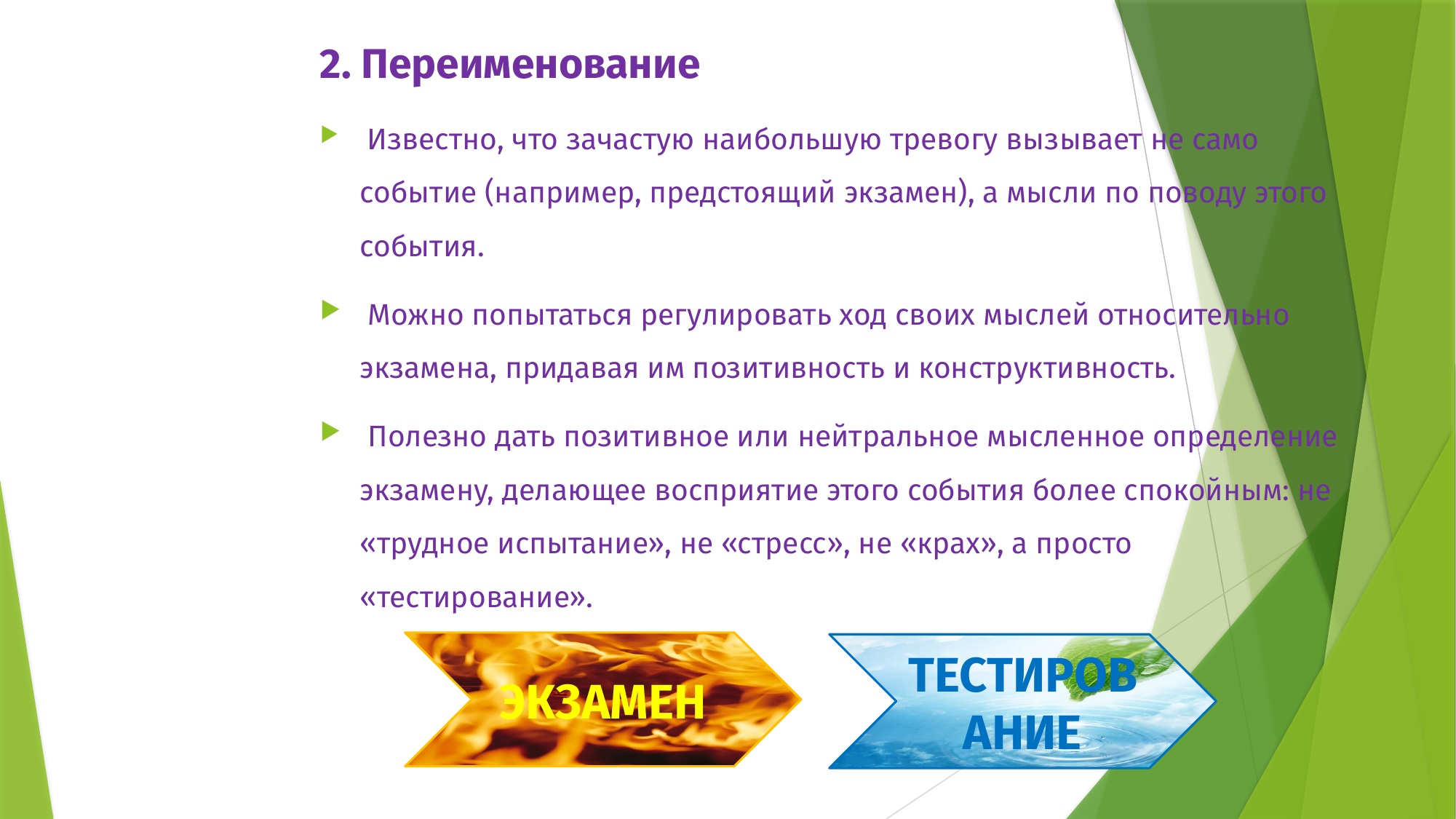

2. Переименование
 Известно, что зачастую наибольшую тревогу вызывает не само событие (например, предстоящий экзамен), а мысли по поводу этого события.
 Можно попытаться регулировать ход своих мыслей относительно экзамена, придавая им позитивность и конструктивность.
 Полезно дать позитивное или нейтральное мысленное определение экзамену, делающее восприятие этого события более спокойным: не «трудное испытание», не «стресс», не «крах», а просто «тестирование».
ЭКЗАМЕН
ТЕСТИРОВАНИЕ